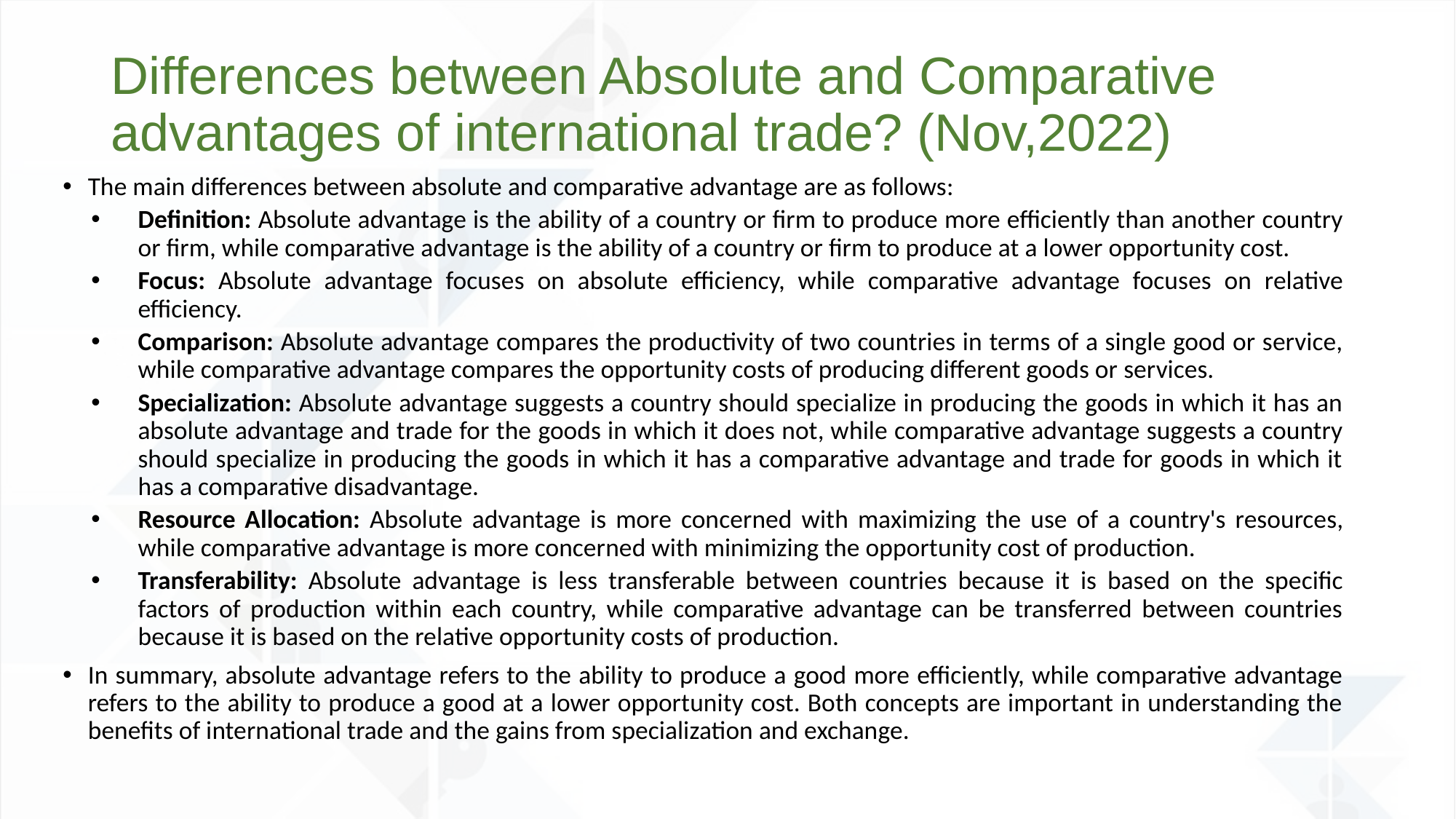

# Differences between Absolute and Comparative advantages of international trade? (Nov,2022)
The main differences between absolute and comparative advantage are as follows:
Definition: Absolute advantage is the ability of a country or firm to produce more efficiently than another country or firm, while comparative advantage is the ability of a country or firm to produce at a lower opportunity cost.
Focus: Absolute advantage focuses on absolute efficiency, while comparative advantage focuses on relative efficiency.
Comparison: Absolute advantage compares the productivity of two countries in terms of a single good or service, while comparative advantage compares the opportunity costs of producing different goods or services.
Specialization: Absolute advantage suggests a country should specialize in producing the goods in which it has an absolute advantage and trade for the goods in which it does not, while comparative advantage suggests a country should specialize in producing the goods in which it has a comparative advantage and trade for goods in which it has a comparative disadvantage.
Resource Allocation: Absolute advantage is more concerned with maximizing the use of a country's resources, while comparative advantage is more concerned with minimizing the opportunity cost of production.
Transferability: Absolute advantage is less transferable between countries because it is based on the specific factors of production within each country, while comparative advantage can be transferred between countries because it is based on the relative opportunity costs of production.
In summary, absolute advantage refers to the ability to produce a good more efficiently, while comparative advantage refers to the ability to produce a good at a lower opportunity cost. Both concepts are important in understanding the benefits of international trade and the gains from specialization and exchange.